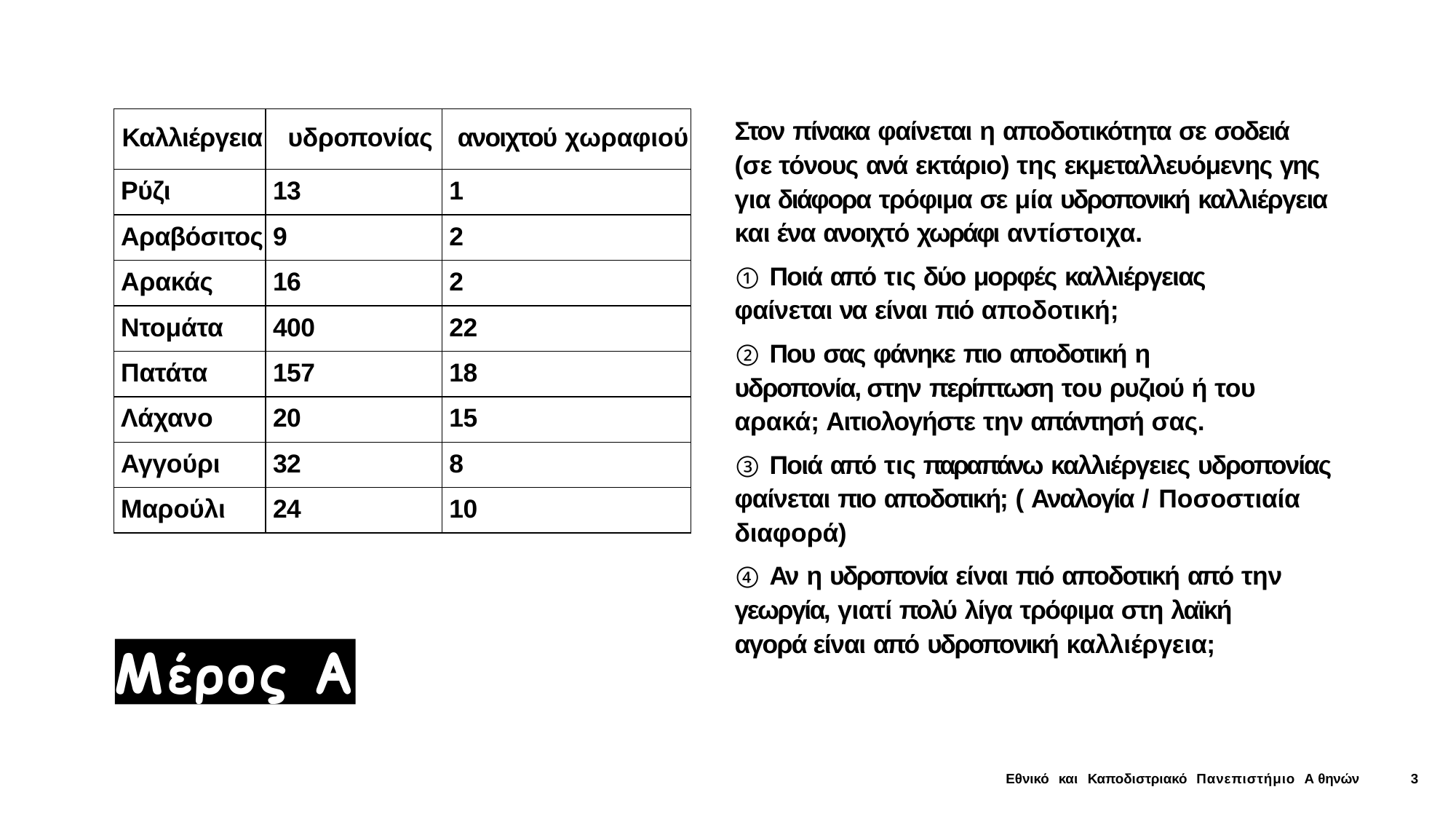

| Καλλιέργεια | υδροπονίας | ανοιχτού χωραφιού |
| --- | --- | --- |
| Ρύζι | 13 | 1 |
| Αραβόσιτος | 9 | 2 |
| Αρακάς | 16 | 2 |
| Ντομάτα | 400 | 22 |
| Πατάτα | 157 | 18 |
| Λάχανο | 20 | 15 |
| Αγγούρι | 32 | 8 |
| Μαρούλι | 24 | 10 |
# Στον πίνακα φαίνεται η αποδοτικότητα σε σοδειά (σε τόνους ανά εκτάριο) της εκμεταλλευόμενης γης για διάφορα τρόφιμα σε μία υδροπονική καλλιέργεια και ένα ανοιχτό χωράφι αντίστοιχα.
① Ποιά από τις δύο μορφές καλλιέργειας φαίνεται να είναι πιό αποδοτική;
② Που σας φάνηκε πιο αποδοτική η υδροπονία, στην περίπτωση του ρυζιού ή του αρακά; Αιτιολογήστε την απάντησή σας.
③ Ποιά από τις παραπάνω καλλιέργειες υδροπονίας φαίνεται πιο αποδοτική; ( Αναλογία / Ποσοστιαία διαφορά)
④ Αν η υδροπονία είναι πιό αποδοτική από την γεωργία, γιατί πολύ λίγα τρόφιμα στη λαϊκή αγορά είναι από υδροπονική καλλιέργεια;
Μέρος Α
Εθνικό και Καποδιστριακό Πανεπιστήμιο Α θηνών
3